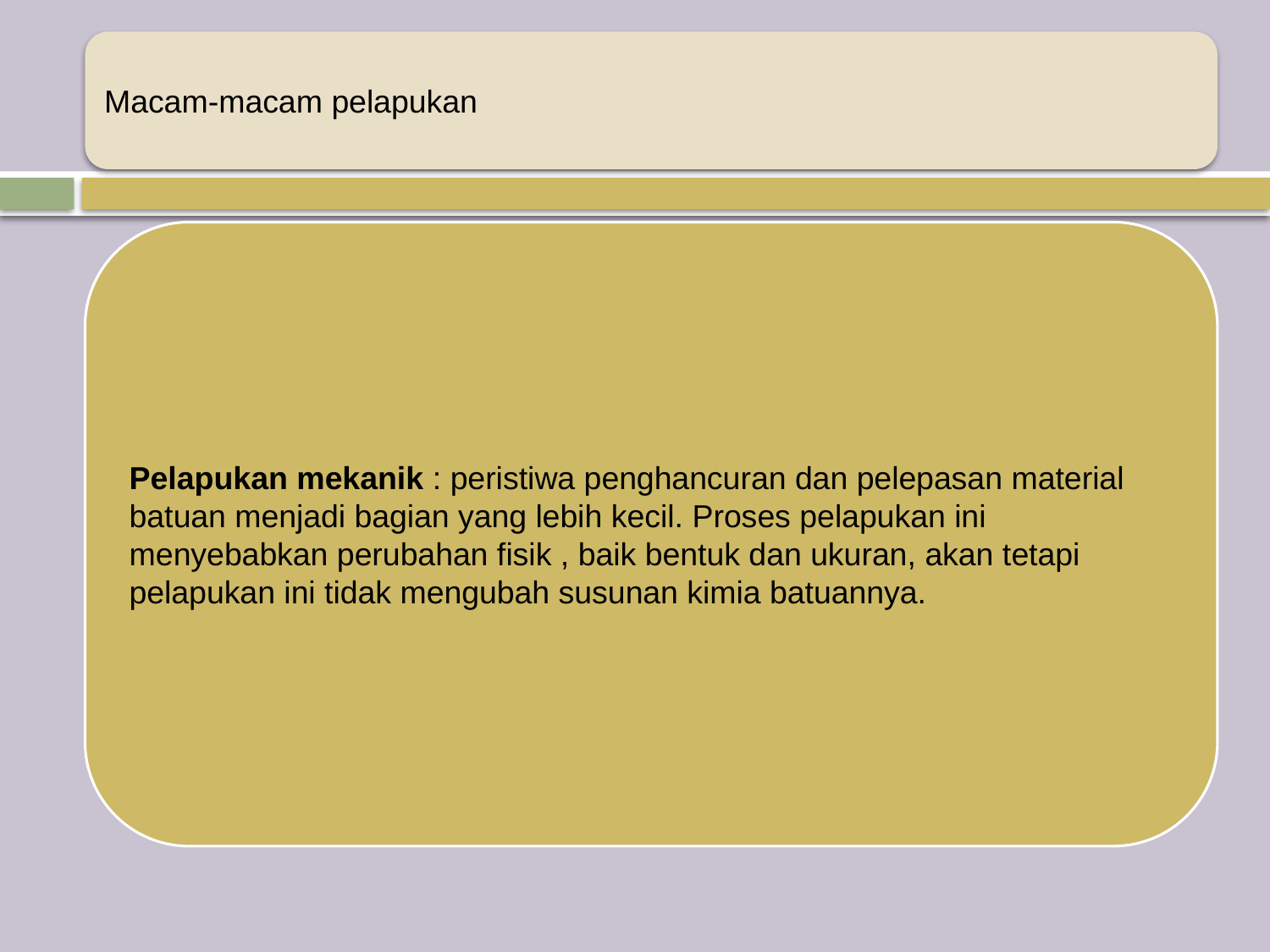

Macam-macam pelapukan
Pelapukan mekanik : peristiwa penghancuran dan pelepasan material batuan menjadi bagian yang lebih kecil. Proses pelapukan ini menyebabkan perubahan fisik , baik bentuk dan ukuran, akan tetapi pelapukan ini tidak mengubah susunan kimia batuannya.